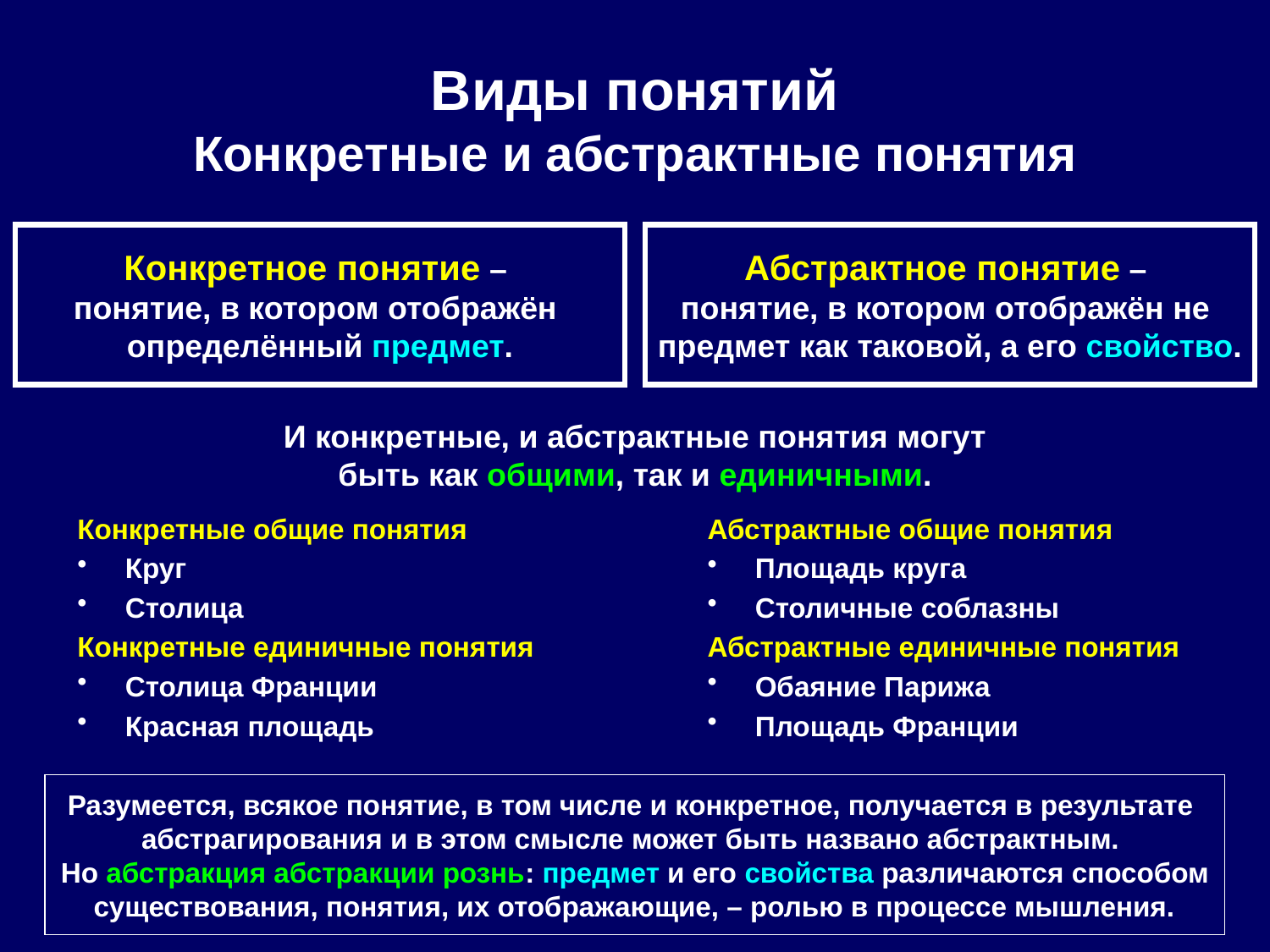

Виды понятий
Конкретные и абстрактные понятия
Конкретное понятие –
понятие, в котором отображён
определённый предмет.
Абстрактное понятие –
понятие, в котором отображён не
предмет как таковой, а его свойство.
И конкретные, и абстрактные понятия могут быть как общими, так и единичными.
Конкретные общие понятия
Круг
Столица
Конкретные единичные понятия
Столица Франции
Красная площадь
Абстрактные общие понятия
Площадь круга
Столичные соблазны
Абстрактные единичные понятия
Обаяние Парижа
Площадь Франции
Разумеется, всякое понятие, в том числе и конкретное, получается в результате
абстрагирования и в этом смысле может быть названо абстрактным.
Но абстракция абстракции рознь: предмет и его свойства различаются способом существования, понятия, их отображающие, – ролью в процессе мышления.